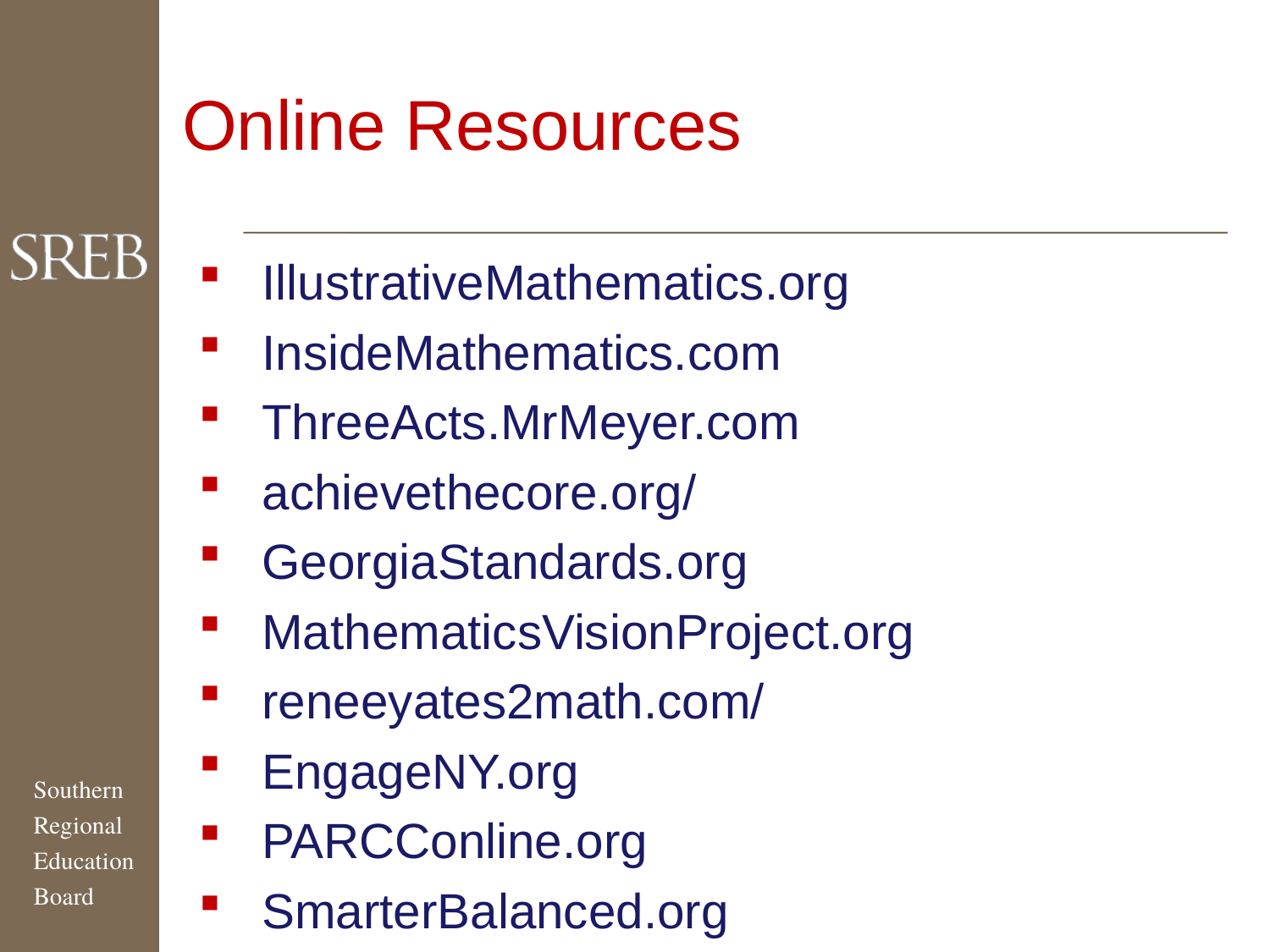

# Online Resources

IllustrativeMathematics.org
InsideMathematics.com
ThreeActs.MrMeyer.com
achievethecore.org/
GeorgiaStandards.org
MathematicsVisionProject.org
reneeyates2math.com/
EngageNY.org
PARCConline.org
SmarterBalanced.org